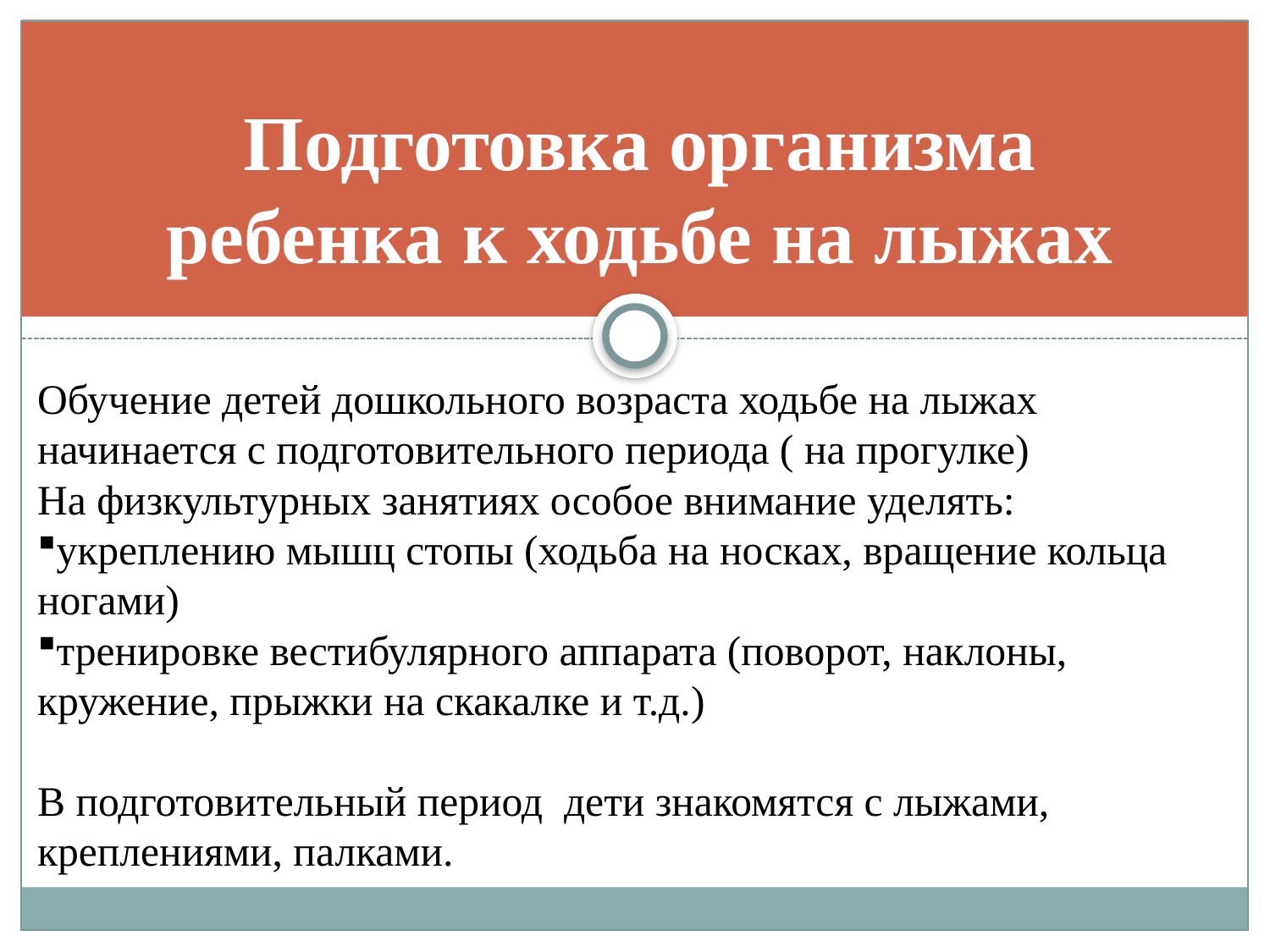

# Подготовка организма ребенка к ходьбе на лыжах
Обучение детей дошкольного возраста ходьбе на лыжах начинается с подготовительного периода ( на прогулке)
На физкультурных занятиях особое внимание уделять:
укреплению мышц стопы (ходьба на носках, вращение кольца ногами)
тренировке вестибулярного аппарата (поворот, наклоны, кружение, прыжки на скакалке и т.д.)

В подготовительный период  дети знакомятся с лыжами,  креплениями, палками.